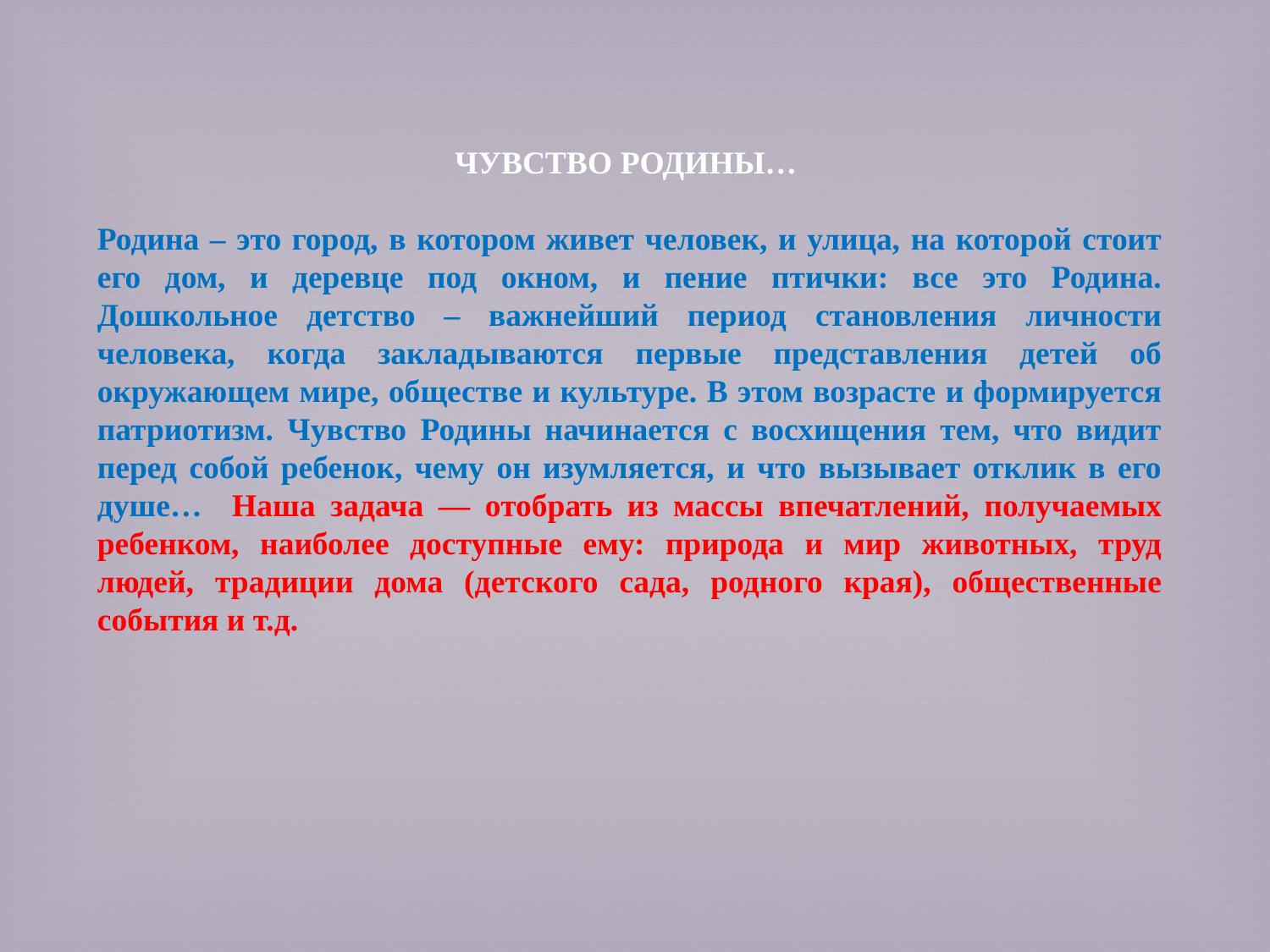

ЧУВСТВО РОДИНЫ…

Родина – это город, в котором живет человек, и улица, на которой стоит его дом, и деревце под окном, и пение птички: все это Родина. Дошкольное детство – важнейший период становления личности человека, когда закладываются первые представления детей об окружающем мире, обществе и культуре. В этом возрасте и формируется патриотизм. Чувство Родины начинается с восхищения тем, что видит перед собой ребенок, чему он изумляется, и что вызывает отклик в его душе…  Наша задача — отобрать из массы впечатлений, получаемых ребенком, наиболее доступные ему: природа и мир животных, труд людей, традиции дома (детского сада, родного края), общественные события и т.д.